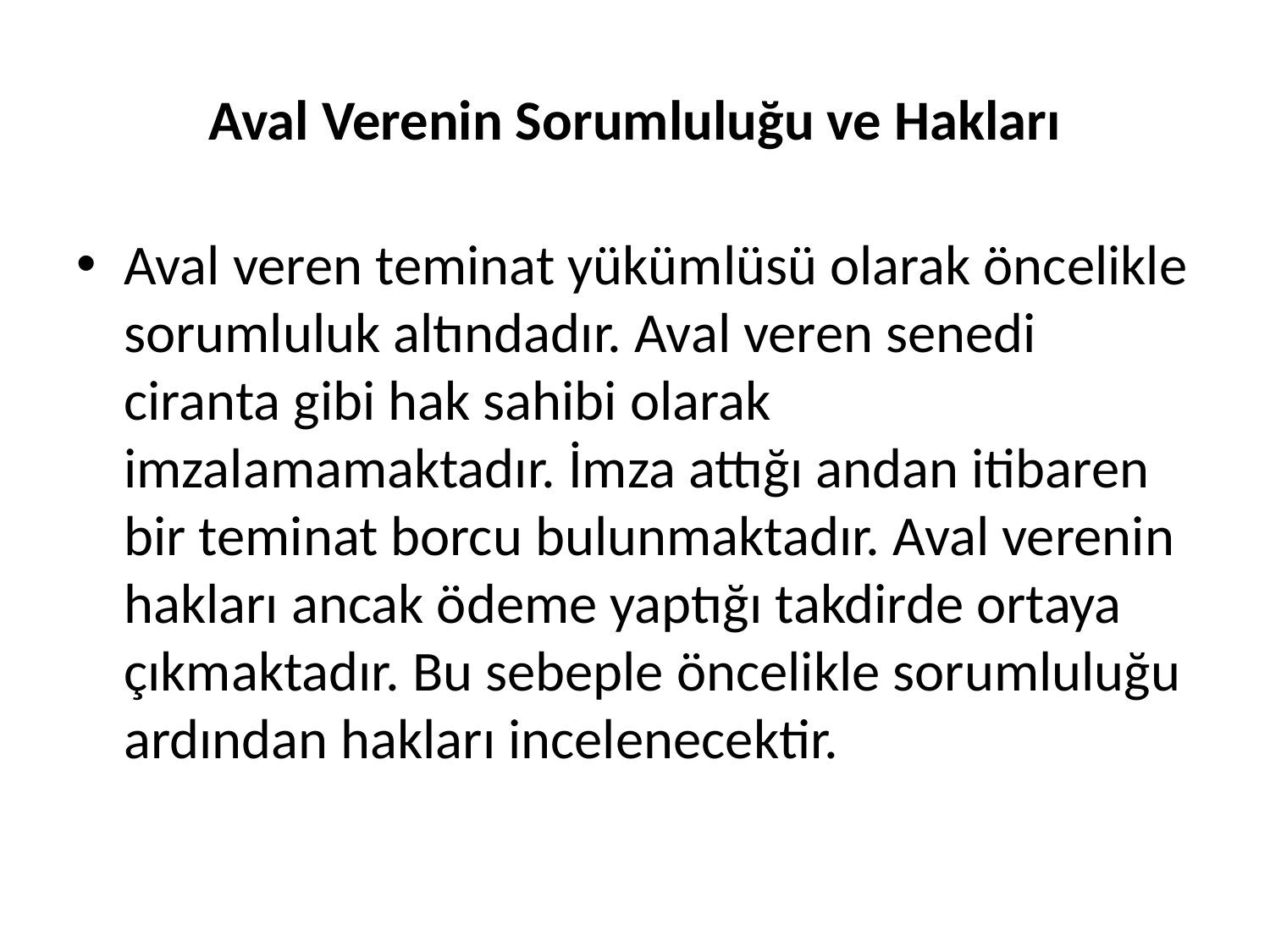

# Aval Verenin Sorumluluğu ve Hakları
Aval veren teminat yükümlüsü olarak öncelikle sorumluluk altındadır. Aval veren senedi ciranta gibi hak sahibi olarak imzalamamaktadır. İmza attığı andan itibaren bir teminat borcu bulunmaktadır. Aval verenin hakları ancak ödeme yaptığı takdirde ortaya çıkmaktadır. Bu sebeple öncelikle sorumluluğu ardından hakları incelenecektir.